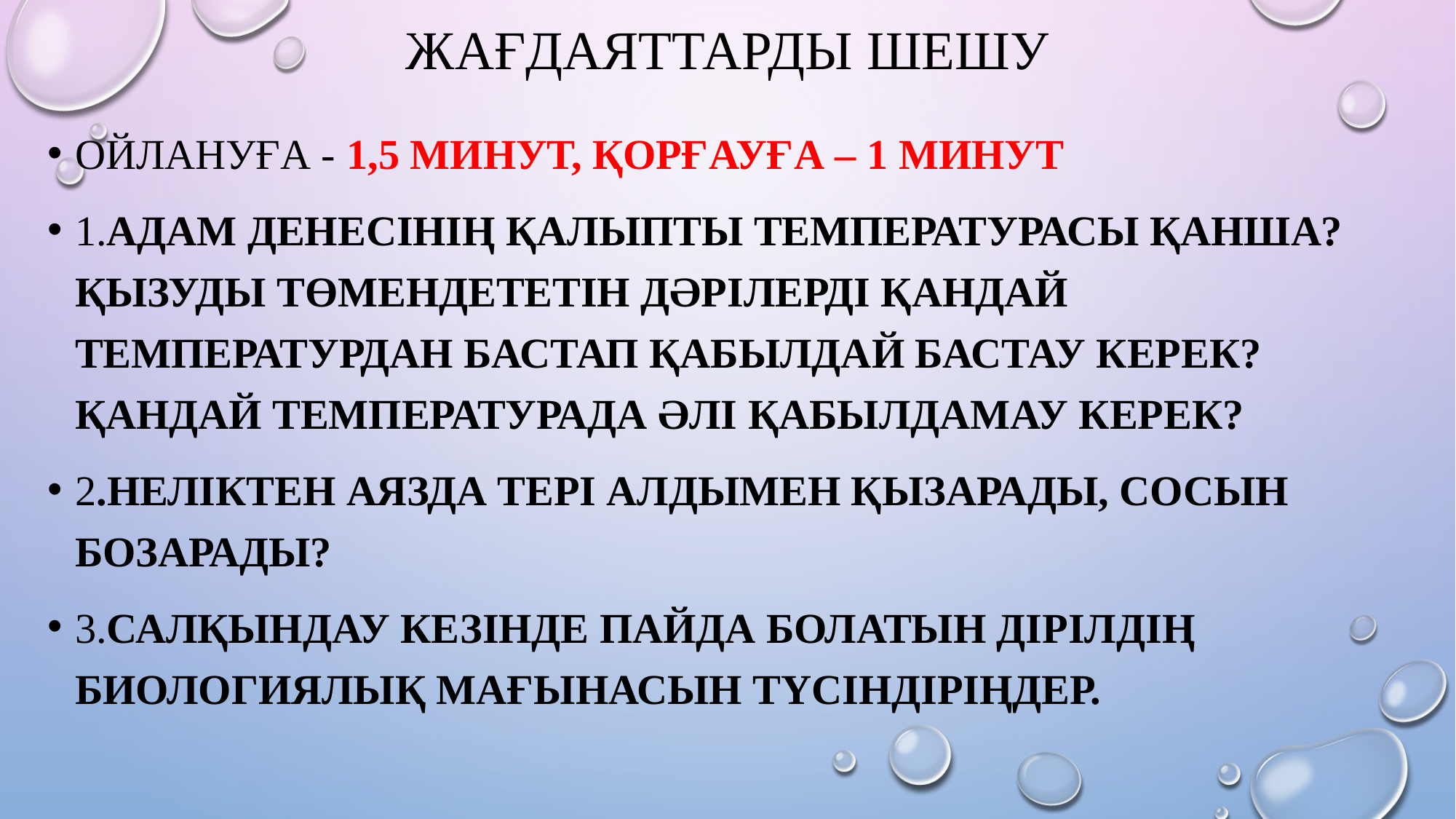

# Жағдаяттарды шешу
Ойлануға - 1,5 минут, қорғауға – 1 минут
1.Адам денесінің қалыпты температурасы қанша? Қызуды төмендететін дәрілерді қандай температурдан бастап қабылдай бастау керек? Қандай температурада әлі қабылдамау керек?
2.Неліктен аязда тері алдымен қызарады, сосын бозарады?
3.Салқындау кезінде пайда болатын дірілдің биологиялық мағынасын түсіндіріңдер.